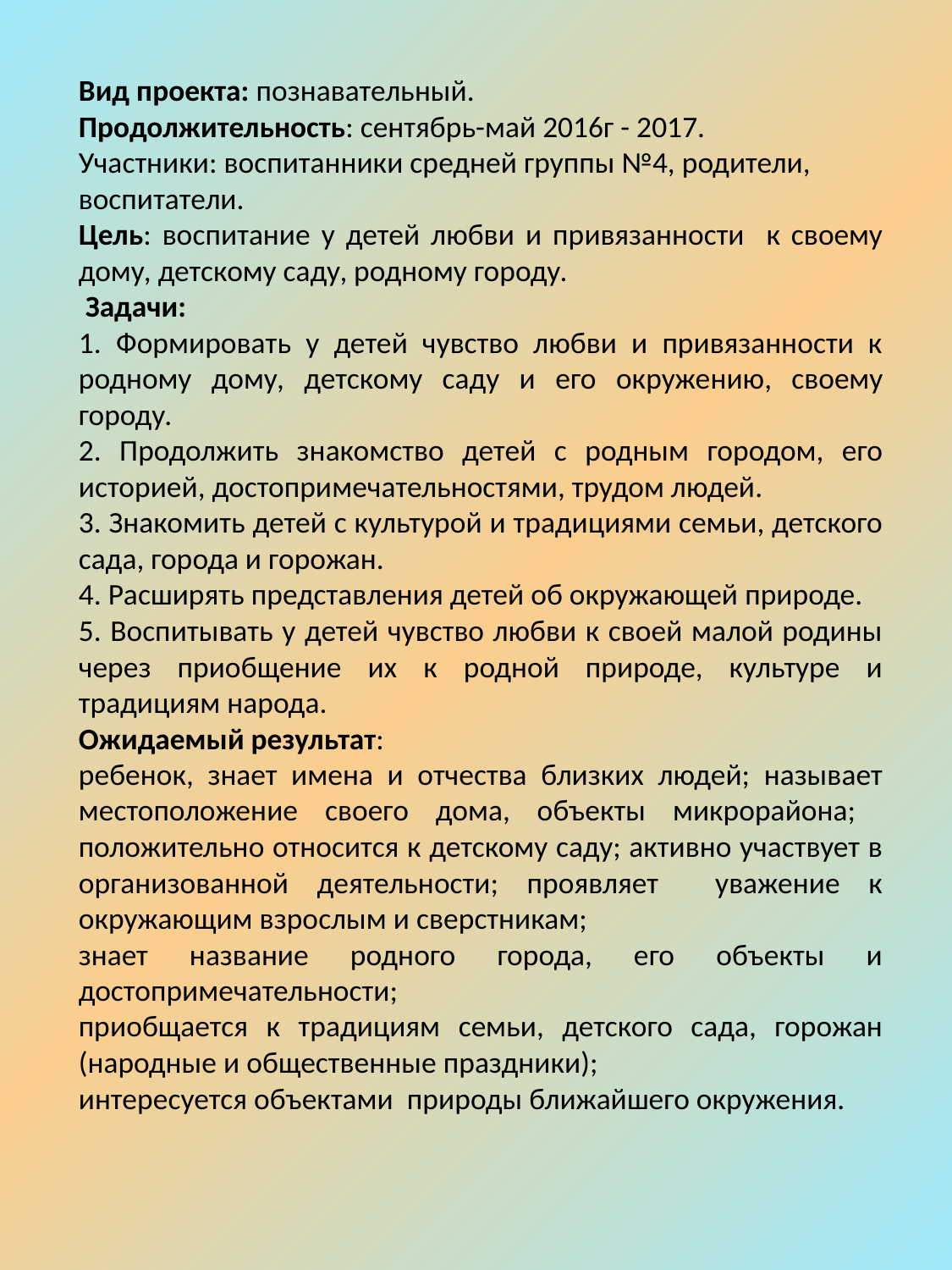

Вид проекта: познавательный.
Продолжительность: сентябрь-май 2016г - 2017.
Участники: воспитанники средней группы №4, родители, воспитатели.
Цель: воспитание у детей любви и привязанности  к своему дому, детскому саду, родному городу.
 Задачи:
1. Формировать у детей чувство любви и привязанности к родному дому, детскому саду и его окружению, своему городу.
2. Продолжить знакомство детей с родным городом, его историей, достопримечательностями, трудом людей.
3. Знакомить детей с культурой и традициями семьи, детского сада, города и горожан.
4. Расширять представления детей об окружающей природе.
5. Воспитывать у детей чувство любви к своей малой родины через приобщение их к родной природе, культуре и традициям народа.
Ожидаемый результат:
ребенок, знает имена и отчества близких людей; называет местоположение своего дома, объекты микрорайона;  положительно относится к детскому саду; активно участвует в организованной деятельности; проявляет  уважение к окружающим взрослым и сверстникам;
знает название родного города, его объекты и достопримечательности;
приобщается к традициям семьи, детского сада, горожан (народные и общественные праздники);
интересуется объектами  природы ближайшего окружения.